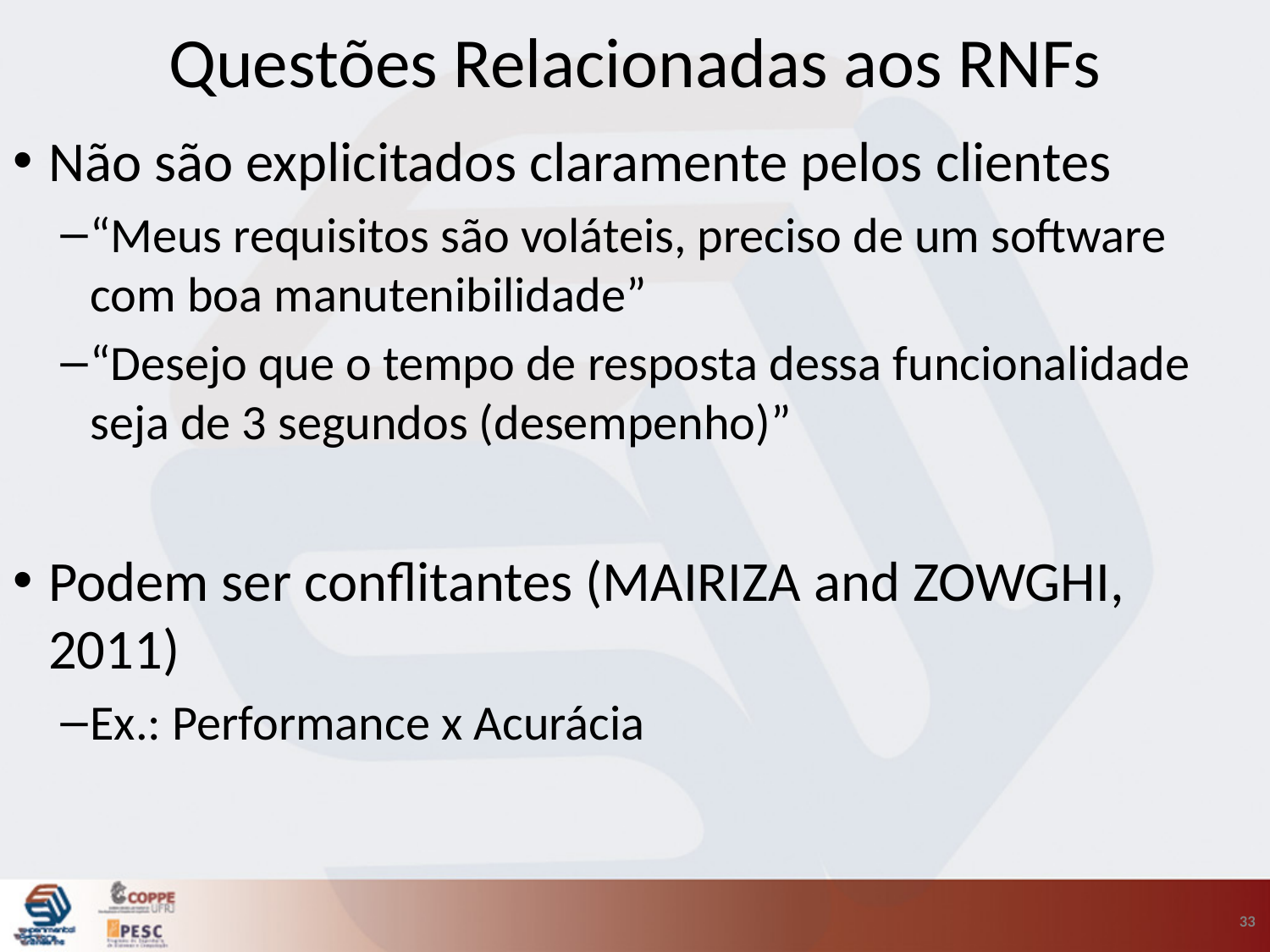

# Questões Relacionadas aos RNFs
Não são explicitados claramente pelos clientes
“Meus requisitos são voláteis, preciso de um software com boa manutenibilidade”
“Desejo que o tempo de resposta dessa funcionalidade seja de 3 segundos (desempenho)”

Podem ser conflitantes (MAIRIZA and ZOWGHI, 2011)
Ex.: Performance x Acurácia